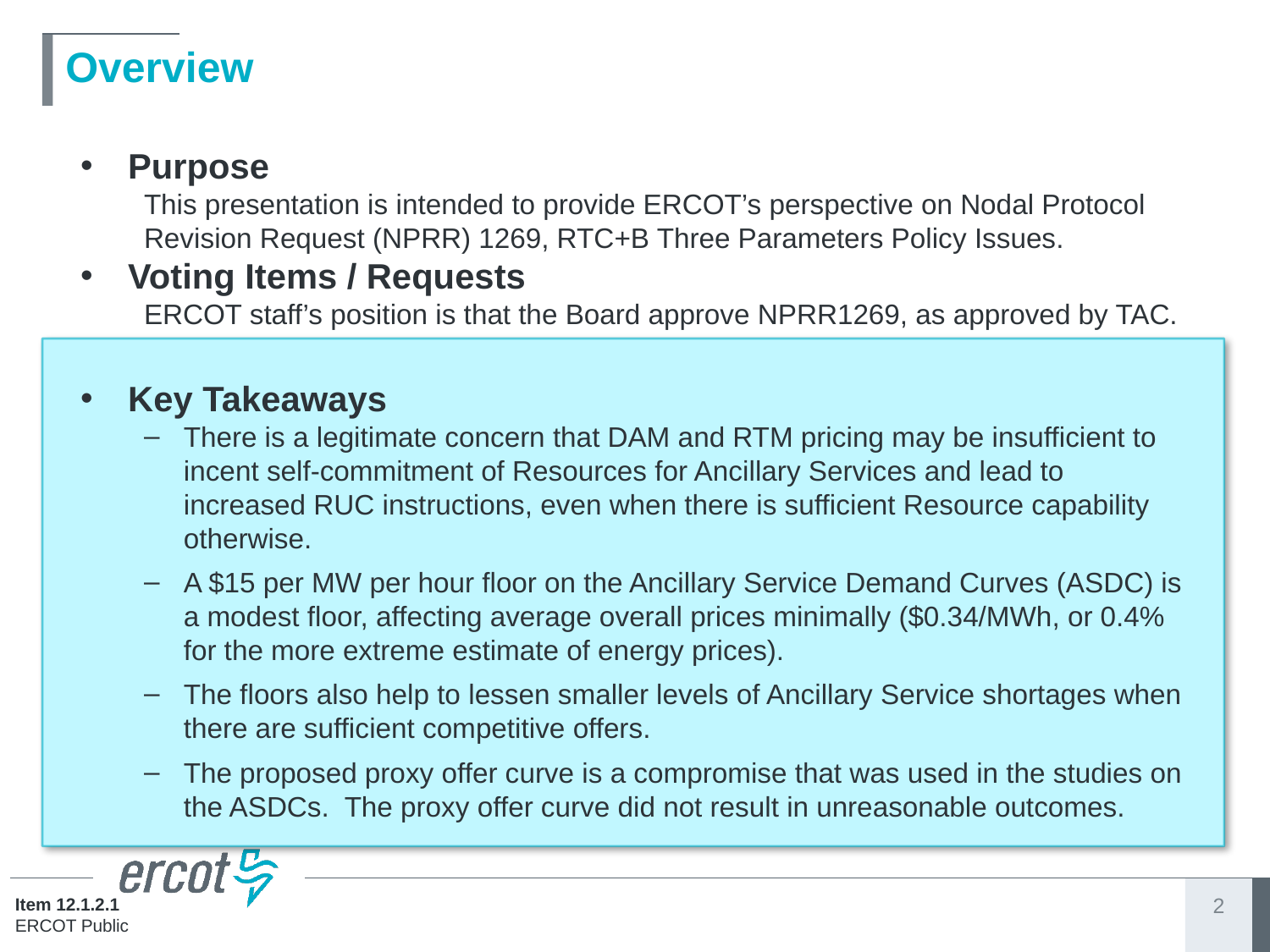

# Overview
Purpose
This presentation is intended to provide ERCOT’s perspective on Nodal Protocol Revision Request (NPRR) 1269, RTC+B Three Parameters Policy Issues.
Voting Items / Requests
ERCOT staff’s position is that the Board approve NPRR1269, as approved by TAC.
Key Takeaways
There is a legitimate concern that DAM and RTM pricing may be insufficient to incent self-commitment of Resources for Ancillary Services and lead to increased RUC instructions, even when there is sufficient Resource capability otherwise.
A $15 per MW per hour floor on the Ancillary Service Demand Curves (ASDC) is a modest floor, affecting average overall prices minimally ($0.34/MWh, or 0.4% for the more extreme estimate of energy prices).
The floors also help to lessen smaller levels of Ancillary Service shortages when there are sufficient competitive offers.
The proposed proxy offer curve is a compromise that was used in the studies on the ASDCs.  The proxy offer curve did not result in unreasonable outcomes.
2